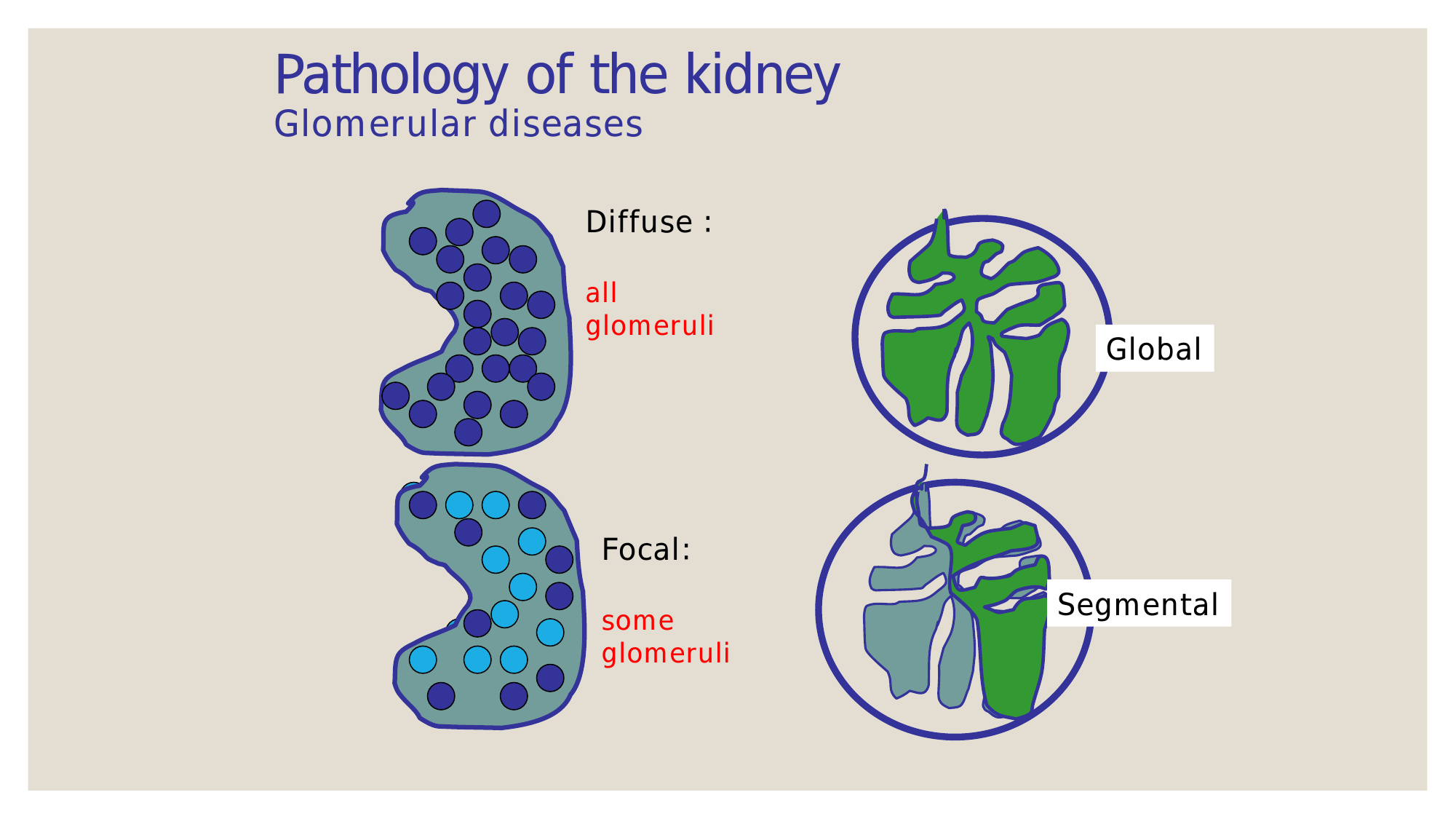

# Pathology of the kidney Glomerular diseases

Diffuse :

all
glomeruli

Global

Focal:

some
glomeruli

Segmental